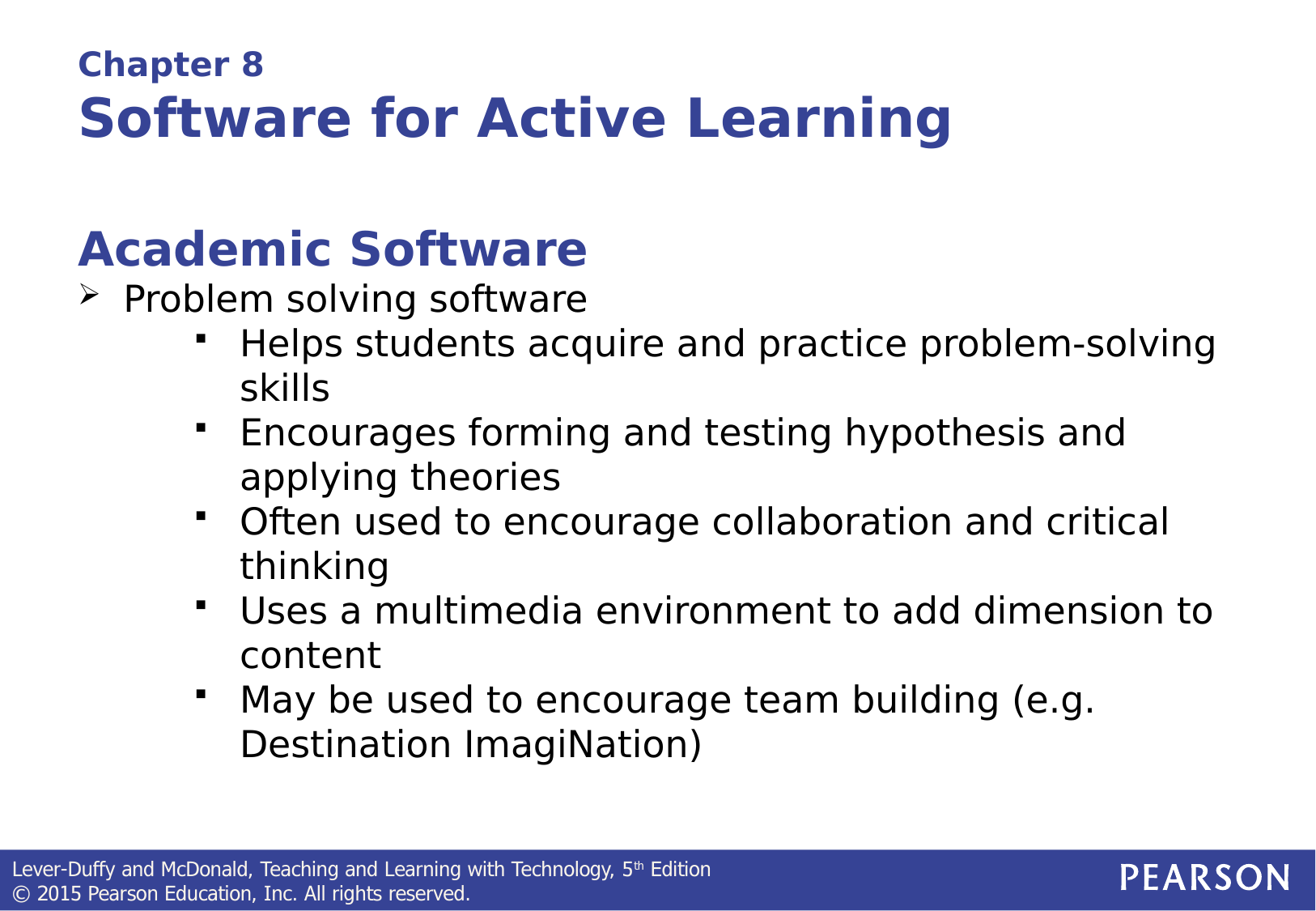

# Chapter 8 Software for Active Learning
Academic Software
Problem solving software
Helps students acquire and practice problem-solving skills
Encourages forming and testing hypothesis and applying theories
Often used to encourage collaboration and critical thinking
Uses a multimedia environment to add dimension to content
May be used to encourage team building (e.g. Destination ImagiNation)